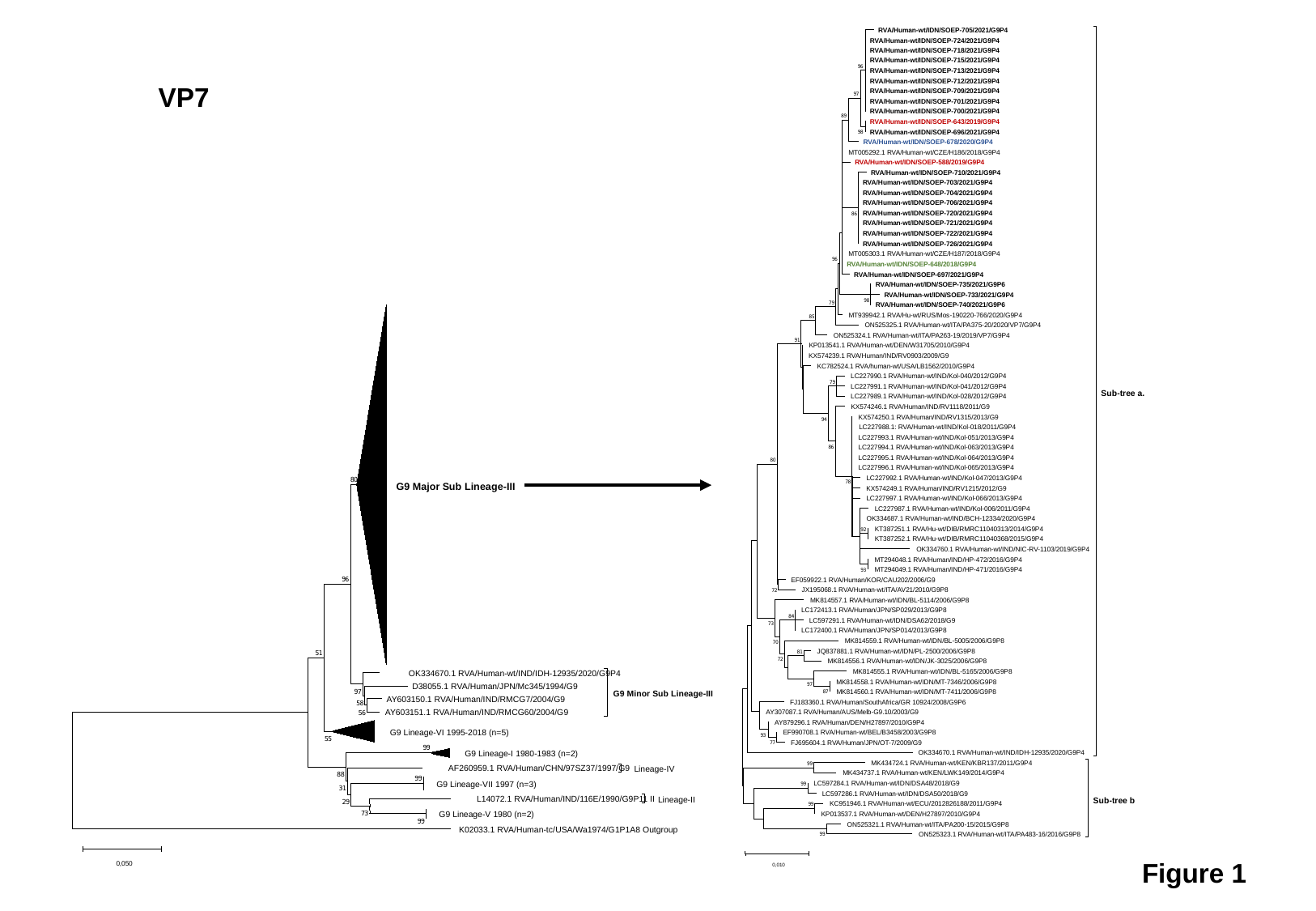

RVA/Human-wt/IDN/SOEP-705/2021/G9P4

 RVA/Human-wt/IDN/SOEP-724/2021/G9P4

 RVA/Human-wt/IDN/SOEP-718/2021/G9P4

 RVA/Human-wt/IDN/SOEP-715/2021/G9P4

 RVA/Human-wt/IDN/SOEP-713/2021/G9P4

 RVA/Human-wt/IDN/SOEP-712/2021/G9P4
 RVA/Human-wt/IDN/SOEP-709/2021/G9P4
 RVA/Human-wt/IDN/SOEP-701/2021/G9P4

 RVA/Human-wt/IDN/SOEP-700/2021/G9P4
 RVA/Human-wt/IDN/SOEP-643/2019/G9P4

 RVA/Human-wt/IDN/SOEP-696/2021/G9P4

 RVA/Human-wt/IDN/SOEP-678/2020/G9P4

 MT005292.1 RVA/Human-wt/CZE/H186/2018/G9P4
 RVA/Human-wt/IDN/SOEP-588/2019/G9P4

 RVA/Human-wt/IDN/SOEP-710/2021/G9P4

 RVA/Human-wt/IDN/SOEP-703/2021/G9P4

 RVA/Human-wt/IDN/SOEP-704/2021/G9P4

 RVA/Human-wt/IDN/SOEP-706/2021/G9P4

 RVA/Human-wt/IDN/SOEP-720/2021/G9P4

 RVA/Human-wt/IDN/SOEP-721/2021/G9P4

 RVA/Human-wt/IDN/SOEP-722/2021/G9P4

 RVA/Human-wt/IDN/SOEP-726/2021/G9P4
 MT005303.1 RVA/Human-wt/CZE/H187/2018/G9P4
 RVA/Human-wt/IDN/SOEP-648/2018/G9P4

 RVA/Human-wt/IDN/SOEP-697/2021/G9P4
 RVA/Human-wt/IDN/SOEP-735/2021/G9P6

 RVA/Human-wt/IDN/SOEP-733/2021/G9P4

 RVA/Human-wt/IDN/SOEP-740/2021/G9P6

 MT939942.1 RVA/Hu-wt/RUS/Mos-190220-766/2020/G9P4

 ON525325.1 RVA/Human-wt/ITA/PA375-20/2020/VP7/G9P4
 ON525324.1 RVA/Human-wt/ITA/PA263-19/2019/VP7/G9P4
 KP013541.1 RVA/Human-wt/DEN/W31705/2010/G9P4

 KX574239.1 RVA/Human/IND/RV0903/2009/G9

 KC782524.1 RVA/human-wt/USA/LB1562/2010/G9P4

 LC227990.1 RVA/Human-wt/IND/Kol-040/2012/G9P4

 LC227991.1 RVA/Human-wt/IND/Kol-041/2012/G9P4

Sub-tree a.

 LC227989.1 RVA/Human-wt/IND/Kol-028/2012/G9P4
 KX574246.1 RVA/Human/IND/RV1118/2011/G9

 KX574250.1 RVA/Human/IND/RV1315/2013/G9

 LC227988.1: RVA/Human-wt/IND/Kol-018/2011/G9P4

 LC227993.1 RVA/Human-wt/IND/Kol-051/2013/G9P4

 LC227994.1 RVA/Human-wt/IND/Kol-063/2013/G9P4

 LC227995.1 RVA/Human-wt/IND/Kol-064/2013/G9P4

 LC227996.1 RVA/Human-wt/IND/Kol-065/2013/G9P4

 LC227992.1 RVA/Human-wt/IND/Kol-047/2013/G9P4

 KX574249.1 RVA/Human/IND/RV1215/2012/G9

 LC227997.1 RVA/Human-wt/IND/Kol-066/2013/G9P4

 LC227987.1 RVA/Human-wt/IND/Kol-006/2011/G9P4

 OK334687.1 RVA/Human-wt/IND/BCH-12334/2020/G9P4

 KT387251.1 RVA/Hu-wt/DIB/RMRC11040313/2014/G9P4

 KT387252.1 RVA/Hu-wt/DIB/RMRC11040368/2015/G9P4

 OK334760.1 RVA/Human-wt/IND/NIC-RV-1103/2019/G9P4

 MT294048.1 RVA/Human/IND/HP-472/2016/G9P4

 MT294049.1 RVA/Human/IND/HP-471/2016/G9P4
 EF059922.1 RVA/Human/KOR/CAU202/2006/G9

 JX195068.1 RVA/Human-wt/ITA/AV21/2010/G9P8
 MK814557.1 RVA/Human-wt/IDN/BL-5114/2006/G9P8

 LC172413.1 RVA/Human/JPN/SP029/2013/G9P8

 LC597291.1 RVA/Human-wt/IDN/DSA62/2018/G9

 LC172400.1 RVA/Human/JPN/SP014/2013/G9P8
 MK814559.1 RVA/Human-wt/IDN/BL-5005/2006/G9P8

 JQ837881.1 RVA/Human-wt/IDN/PL-2500/2006/G9P8

 MK814556.1 RVA/Human-wt/IDN/JK-3025/2006/G9P8
 MK814555.1 RVA/Human-wt/IDN/BL-5165/2006/G9P8

 MK814558.1 RVA/Human-wt/IDN/MT-7346/2006/G9P8

 MK814560.1 RVA/Human-wt/IDN/MT-7411/2006/G9P8

 FJ183360.1 RVA/Human/SouthAfrica/GR 10924/2008/G9P6

 AY307087.1 RVA/Human/AUS/Melb-G9.10/2003/G9

 AY879296.1 RVA/Human/DEN/H27897/2010/G9P4

 EF990708.1 RVA/Human-wt/BEL/B3458/2003/G9P8

 FJ695604.1 RVA/Human/JPN/OT-7/2009/G9
 OK334670.1 RVA/Human-wt/IND/IDH-12935/2020/G9P4
 MK434724.1 RVA/Human-wt/KEN/KBR137/2011/G9P4

 MK434737.1 RVA/Human-wt/KEN/LWK149/2014/G9P4
96
97
89
98
86
96
98
79
85
91
79
94
86
80
78
92
93
72
84
73
70
81
72
97
87

93

77

99
 LC597284.1 RVA/Human-wt/IDN/DSA48/2018/G9
99

 LC597286.1 RVA/Human-wt/IDN/DSA50/2018/G9
Sub-tree b
 KC951946.1 RVA/Human-wt/ECU/2012826188/2011/G9P4
99

 KP013537.1 RVA/Human-wt/DEN/H27897/2010/G9P4

 ON525321.1 RVA/Human-wt/ITA/PA200-15/2015/G9P8

 ON525323.1 RVA/Human-wt/ITA/PA483-16/2016/G9P8
99

0,010

80
G9 Major Sub Lineage-III

96

51

 OK334670.1 RVA/Human-wt/IND/IDH-12935/2020/G9P4

 D38055.1 RVA/Human/JPN/Mc345/1994/G9

97
G9 Minor Sub Lineage-III
 AY603150.1 RVA/Human/IND/RMCG7/2004/G9

58

 AY603151.1 RVA/Human/IND/RMCG60/2004/G9
56

G9 Lineage-VI 1995-2018 (n=5)

55
99

G9 Lineage-I 1980-1983 (n=2)

 AF260959.1 RVA/Human/CHN/97SZ37/1997/G9

Lineage-IV

88

99

G9 Lineage-VII 1997 (n=3)

31
 L14072.1 RVA/Human/IND/116E/1990/G9P11 II

Lineage-II

29

73

G9 Lineage-V 1980 (n=2)

99
 K02033.1 RVA/Human-tc/USA/Wa1974/G1P1A8 Outgroup

0,050
VP7
Figure 1